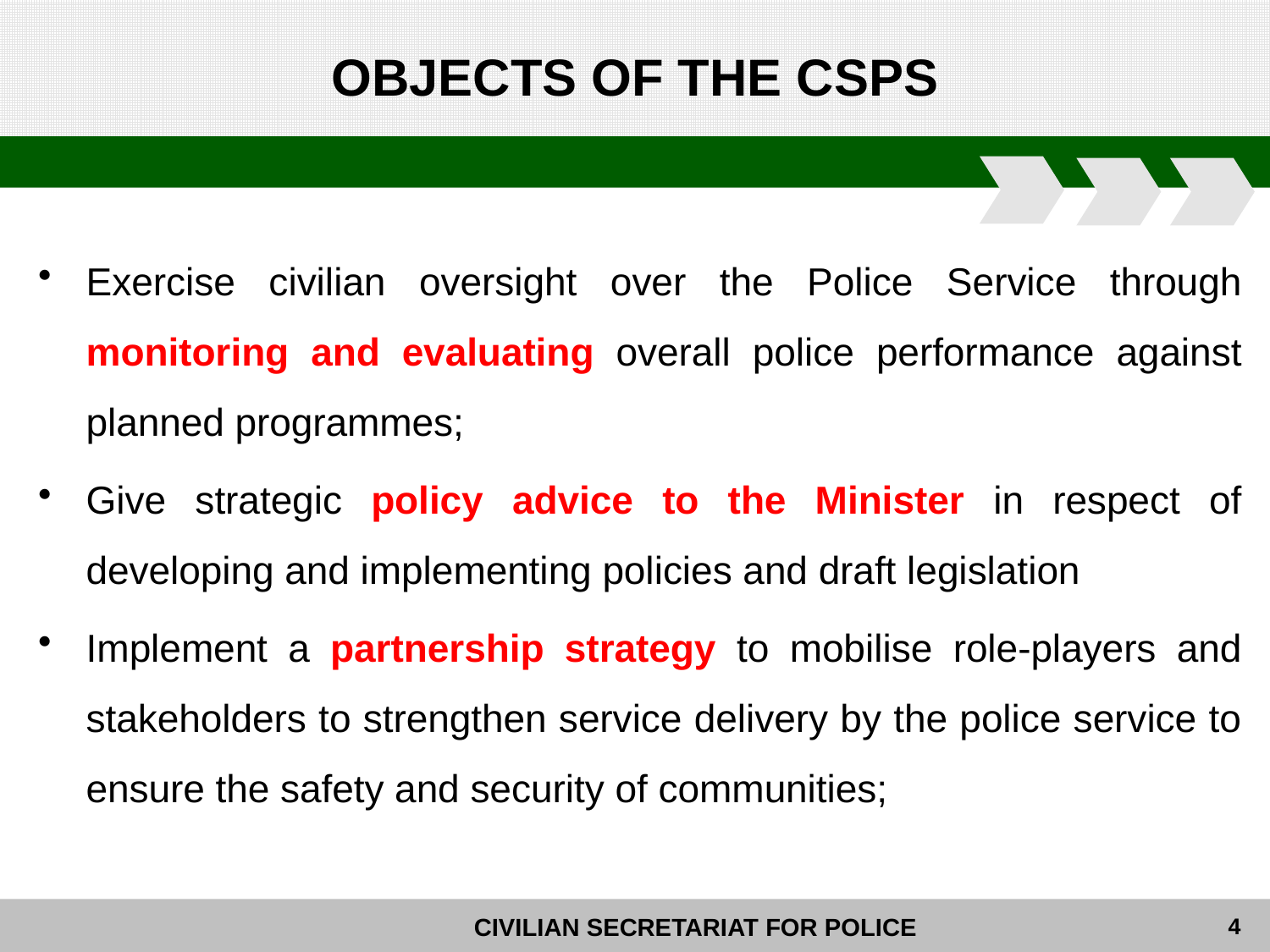

# OBJECTS OF THE CSPS
Exercise civilian oversight over the Police Service through monitoring and evaluating overall police performance against planned programmes;
Give strategic policy advice to the Minister in respect of developing and implementing policies and draft legislation
Implement a partnership strategy to mobilise role-players and stakeholders to strengthen service delivery by the police service to ensure the safety and security of communities;
4